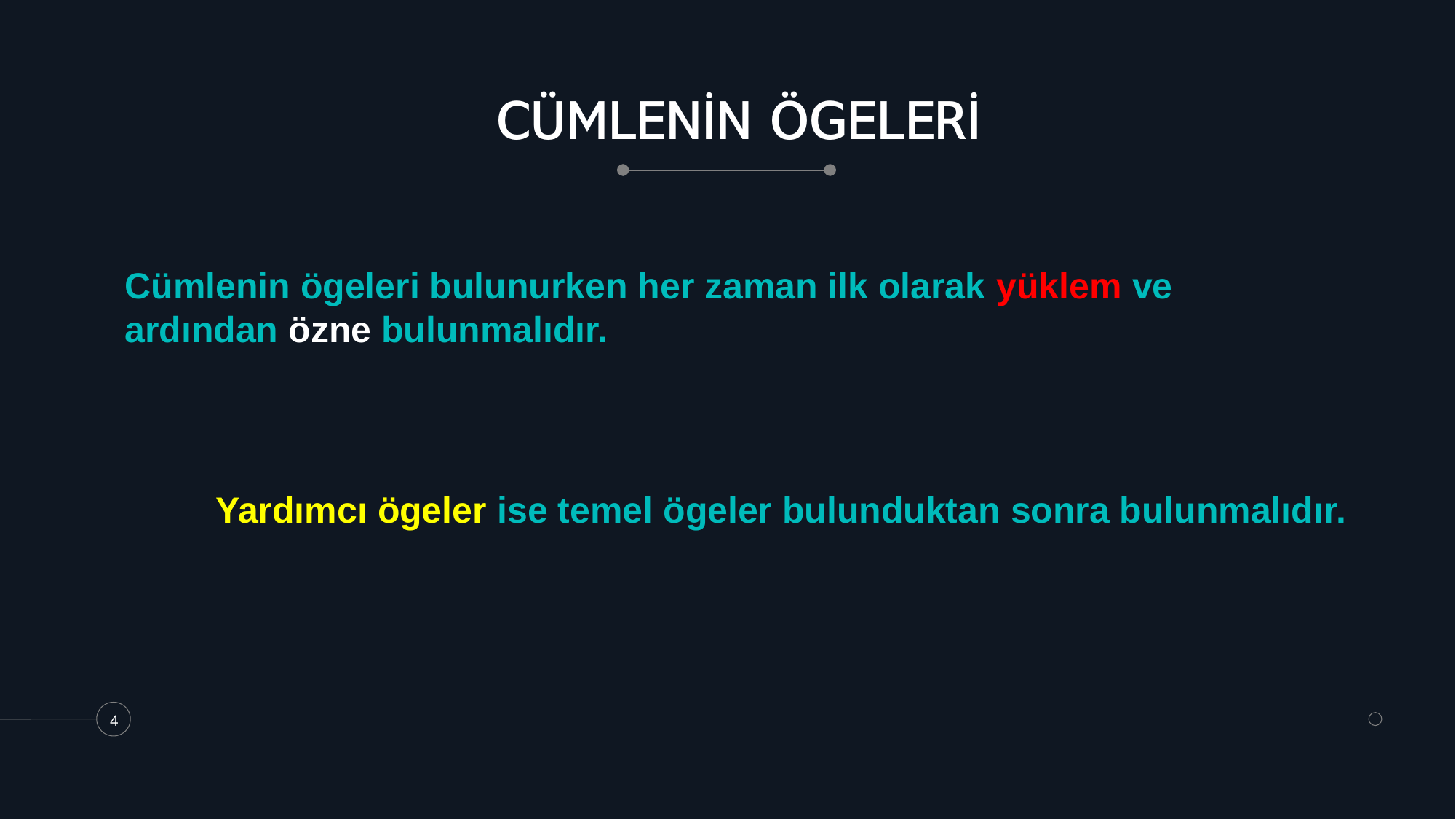

# CÜMLENİN ÖGELERİ
Cümlenin ögeleri bulunurken her zaman ilk olarak yüklem ve ardından özne bulunmalıdır.
Yardımcı ögeler ise temel ögeler bulunduktan sonra bulunmalıdır.
4